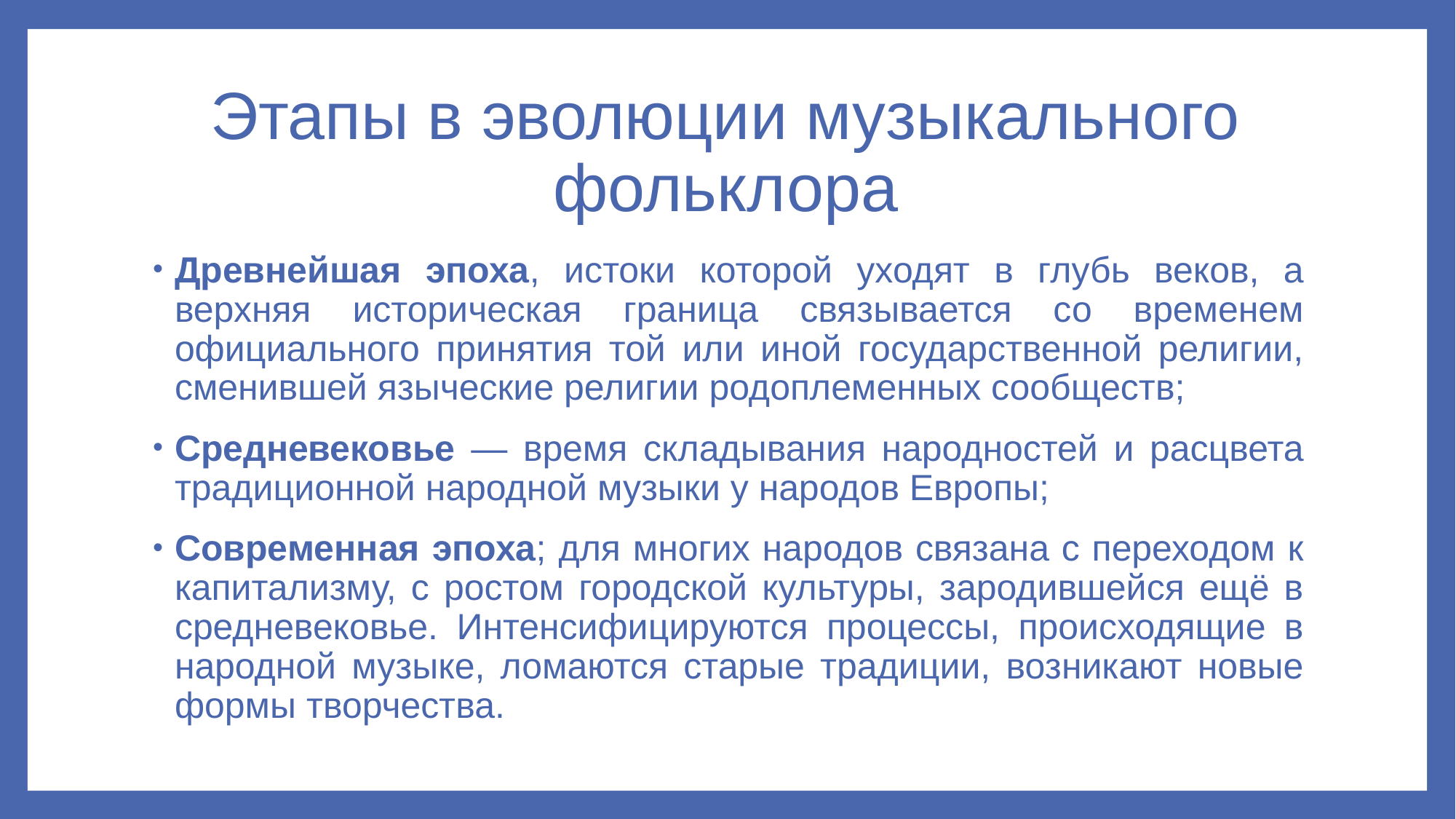

# Этапы в эволюции музыкального фольклора
Древнейшая эпоха, истоки которой уходят в глубь веков, а верхняя историческая граница связывается со временем официального принятия той или иной государственной религии, сменившей языческие религии родоплеменных сообществ;
Средневековье — время складывания народностей и расцвета традиционной народной музыки у народов Европы;
Современная эпоха; для многих народов связана с переходом к капитализму, с ростом городской культуры, зародившейся ещё в средневековье. Интенсифицируются процессы, происходящие в народной музыке, ломаются старые традиции, возникают новые формы творчества.